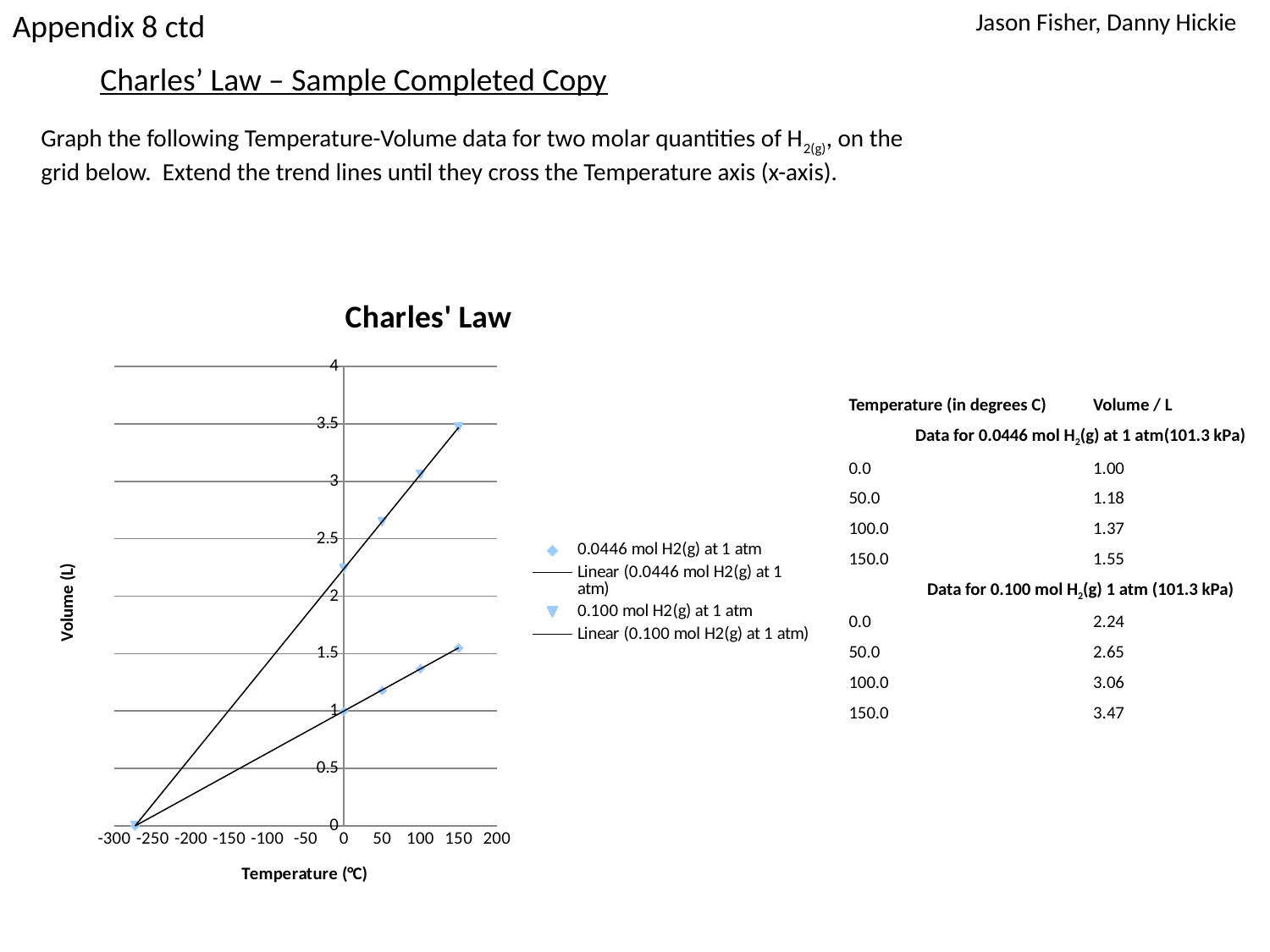

Appendix 8 ctd
Jason Fisher, Danny Hickie
Charles’ Law – Sample Completed Copy
Graph the following Temperature-Volume data for two molar quantities of H2(g), on the
grid below.  Extend the trend lines until they cross the Temperature axis (x-axis).

### Chart: Charles' Law

| Category | 0.0446 mol H2(g) at 1 atm | 0.100 mol H2(g) at 1 atm |
|---|---|---|
| Temperature (in degrees C) | Volume / L |
| --- | --- |
| Data for 0.0446 mol H2(g) at 1 atm(101.3 kPa) |  |
| 0.0 | 1.00 |
| 50.0 | 1.18 |
| 100.0 | 1.37 |
| 150.0 | 1.55 |
| Data for 0.100 mol H2(g) 1 atm (101.3 kPa) |  |
| 0.0 | 2.24 |
| 50.0 | 2.65 |
| 100.0 | 3.06 |
| 150.0 | 3.47 |